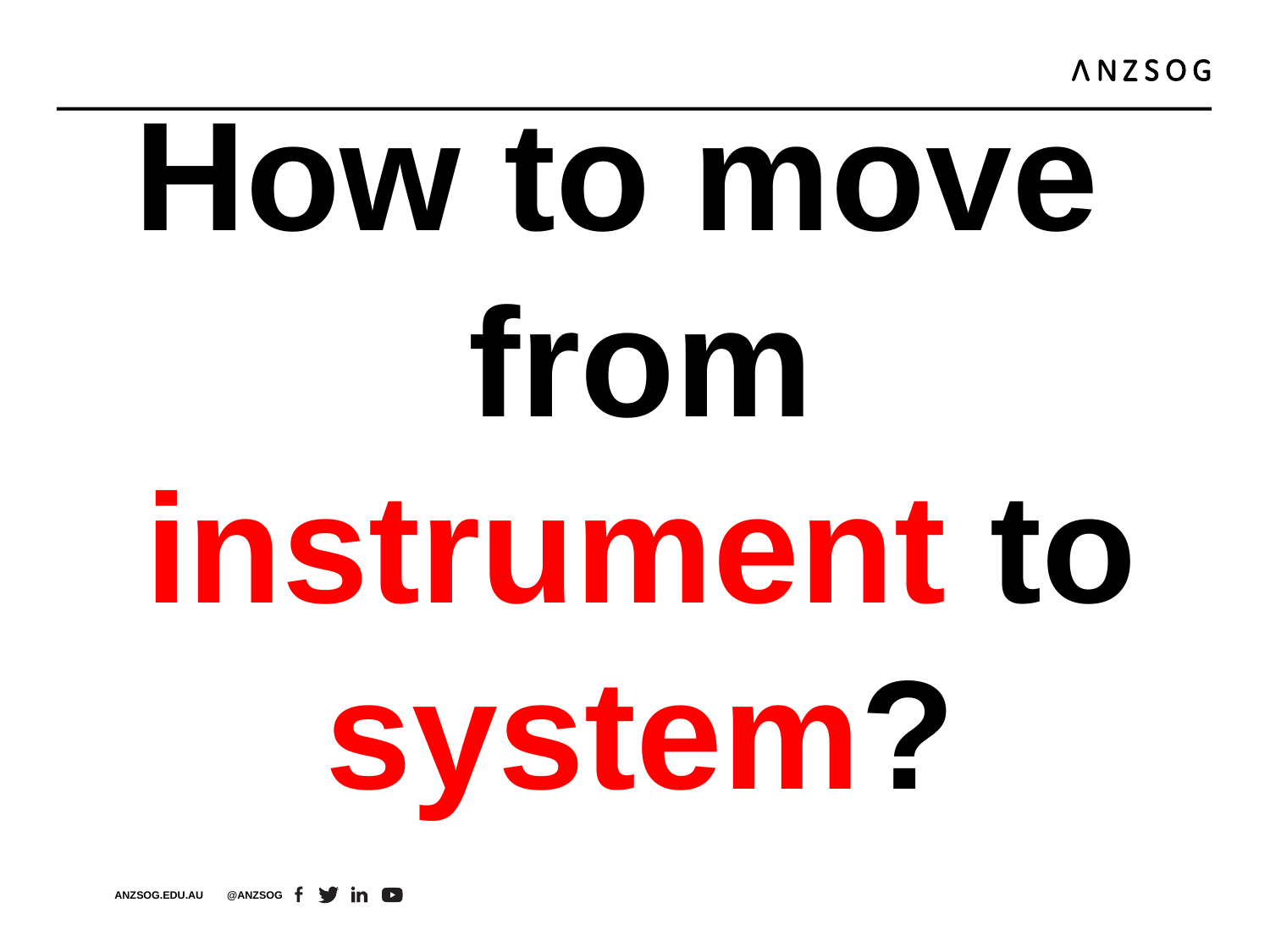

How to move from instrument to system?
#